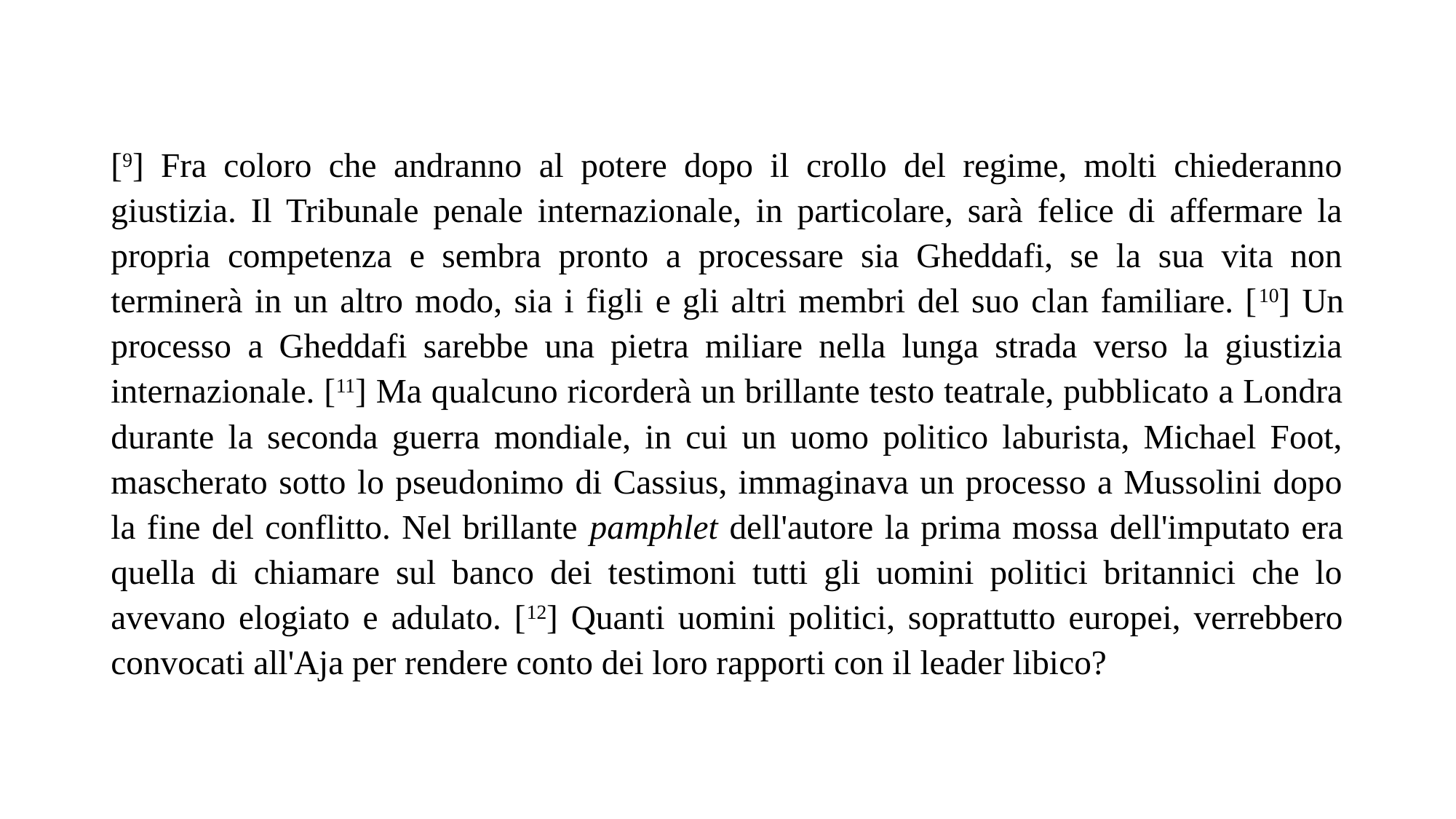

[9] Fra coloro che andranno al potere dopo il crollo del regime, molti chiederanno giustizia. Il Tribunale penale internazionale, in particolare, sarà felice di affermare la propria competenza e sembra pronto a processare sia Gheddafi, se la sua vita non terminerà in un altro modo, sia i figli e gli altri membri del suo clan familiare. [10] Un processo a Gheddafi sarebbe una pietra miliare nella lunga strada verso la giustizia internazionale. [11] Ma qualcuno ricorderà un brillante testo teatrale, pubblicato a Londra durante la seconda guerra mondiale, in cui un uomo politico laburista, Michael Foot, mascherato sotto lo pseudonimo di Cassius, immaginava un processo a Mussolini dopo la fine del conflitto. Nel brillante pamphlet dell'autore la prima mossa dell'imputato era quella di chiamare sul banco dei testimoni tutti gli uomini politici britannici che lo avevano elogiato e adulato. [12] Quanti uomini politici, soprattutto europei, verrebbero convocati all'Aja per rendere conto dei loro rapporti con il leader libico?